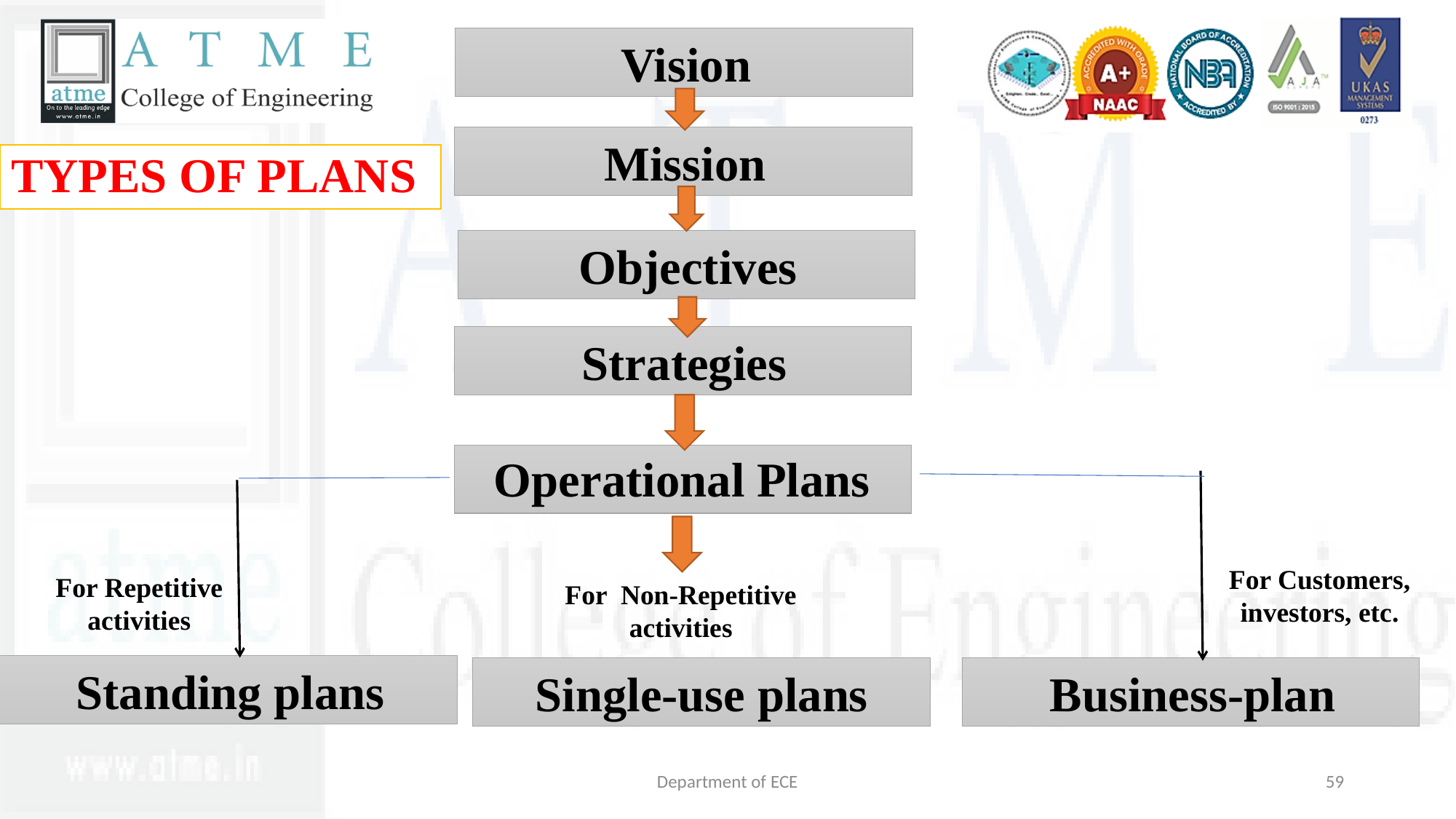

Vision

Mission
TYPES OF PLANS

Objectives

Strategies

Operational Plans

For Customers, investors, etc.
For Repetitive activities
For  Non-Repetitive activities

Standing plans

Single-use plans
Business-plan
Department of ECE
59